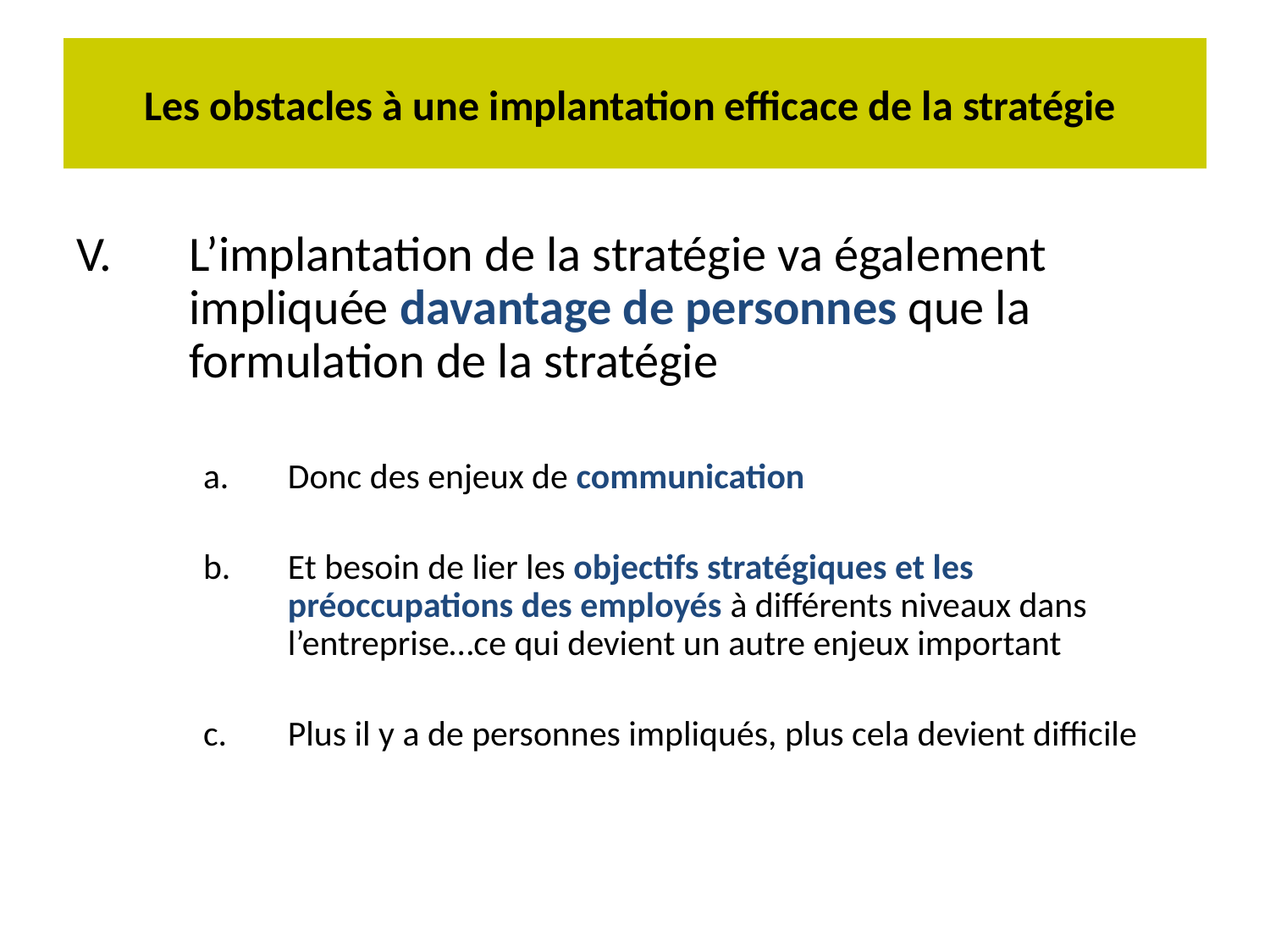

# Les obstacles à une implantation efficace de la stratégie
L’implantation de la stratégie va également impliquée davantage de personnes que la formulation de la stratégie

Donc des enjeux de communication

Et besoin de lier les objectifs stratégiques et les préoccupations des employés à différents niveaux dans l’entreprise…ce qui devient un autre enjeux important

Plus il y a de personnes impliqués, plus cela devient difficile